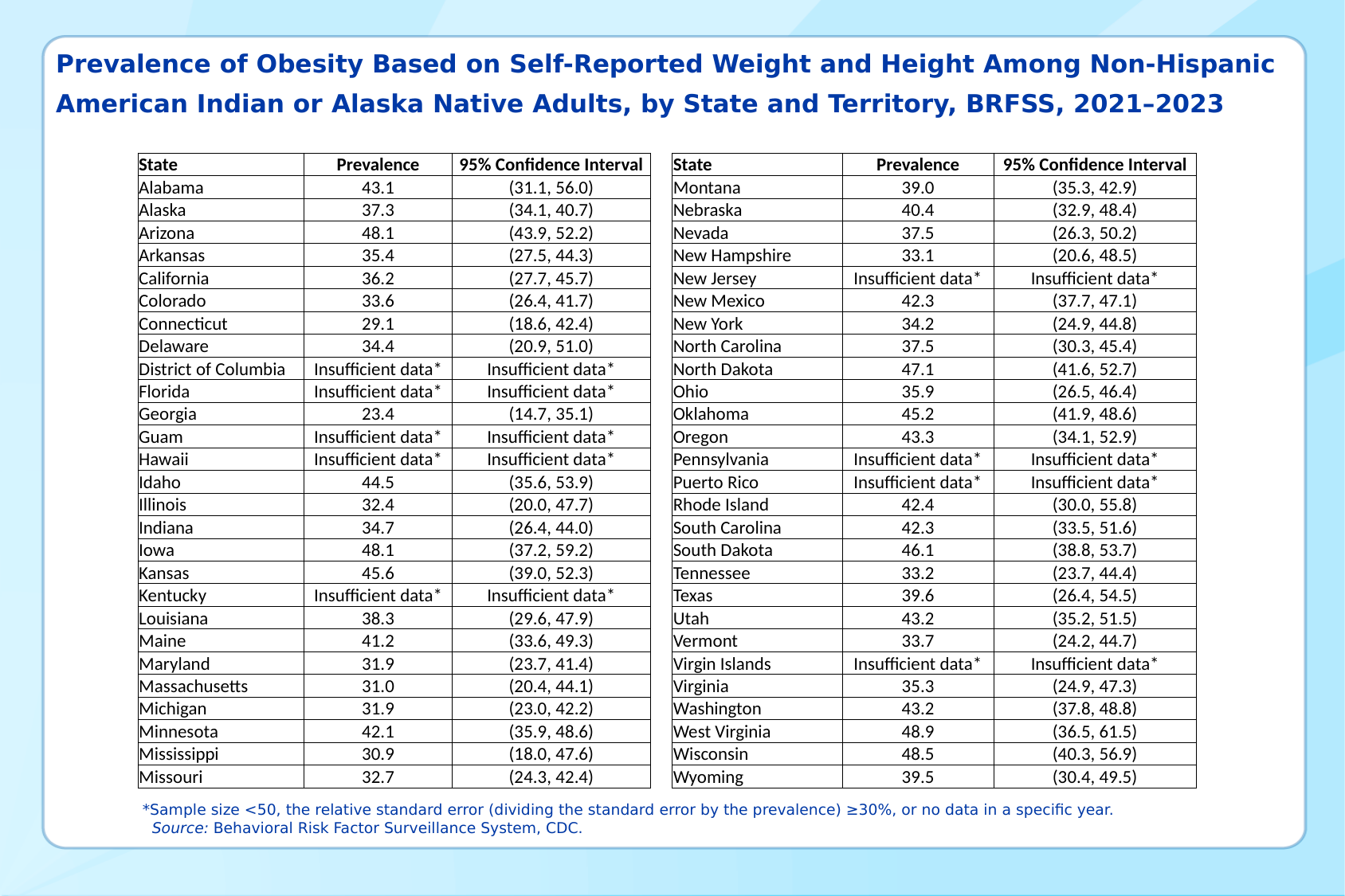

# Prevalence of Obesity Based on Self-Reported Weight and Height Among Non-Hispanic American Indian or Alaska Native Adults, by State and Territory, BRFSS, 2021–2023
| State | Prevalence | 95% Confidence Interval |
| --- | --- | --- |
| Montana | 39.0 | (35.3, 42.9) |
| Nebraska | 40.4 | (32.9, 48.4) |
| Nevada | 37.5 | (26.3, 50.2) |
| New Hampshire | 33.1 | (20.6, 48.5) |
| New Jersey | Insufficient data\* | Insufficient data\* |
| New Mexico | 42.3 | (37.7, 47.1) |
| New York | 34.2 | (24.9, 44.8) |
| North Carolina | 37.5 | (30.3, 45.4) |
| North Dakota | 47.1 | (41.6, 52.7) |
| Ohio | 35.9 | (26.5, 46.4) |
| Oklahoma | 45.2 | (41.9, 48.6) |
| Oregon | 43.3 | (34.1, 52.9) |
| Pennsylvania | Insufficient data\* | Insufficient data\* |
| Puerto Rico | Insufficient data\* | Insufficient data\* |
| Rhode Island | 42.4 | (30.0, 55.8) |
| South Carolina | 42.3 | (33.5, 51.6) |
| South Dakota | 46.1 | (38.8, 53.7) |
| Tennessee | 33.2 | (23.7, 44.4) |
| Texas | 39.6 | (26.4, 54.5) |
| Utah | 43.2 | (35.2, 51.5) |
| Vermont | 33.7 | (24.2, 44.7) |
| Virgin Islands | Insufficient data\* | Insufficient data\* |
| Virginia | 35.3 | (24.9, 47.3) |
| Washington | 43.2 | (37.8, 48.8) |
| West Virginia | 48.9 | (36.5, 61.5) |
| Wisconsin | 48.5 | (40.3, 56.9) |
| Wyoming | 39.5 | (30.4, 49.5) |
| State | Prevalence | 95% Confidence Interval |
| --- | --- | --- |
| Alabama | 43.1 | (31.1, 56.0) |
| Alaska | 37.3 | (34.1, 40.7) |
| Arizona | 48.1 | (43.9, 52.2) |
| Arkansas | 35.4 | (27.5, 44.3) |
| California | 36.2 | (27.7, 45.7) |
| Colorado | 33.6 | (26.4, 41.7) |
| Connecticut | 29.1 | (18.6, 42.4) |
| Delaware | 34.4 | (20.9, 51.0) |
| District of Columbia | Insufficient data\* | Insufficient data\* |
| Florida | Insufficient data\* | Insufficient data\* |
| Georgia | 23.4 | (14.7, 35.1) |
| Guam | Insufficient data\* | Insufficient data\* |
| Hawaii | Insufficient data\* | Insufficient data\* |
| Idaho | 44.5 | (35.6, 53.9) |
| Illinois | 32.4 | (20.0, 47.7) |
| Indiana | 34.7 | (26.4, 44.0) |
| Iowa | 48.1 | (37.2, 59.2) |
| Kansas | 45.6 | (39.0, 52.3) |
| Kentucky | Insufficient data\* | Insufficient data\* |
| Louisiana | 38.3 | (29.6, 47.9) |
| Maine | 41.2 | (33.6, 49.3) |
| Maryland | 31.9 | (23.7, 41.4) |
| Massachusetts | 31.0 | (20.4, 44.1) |
| Michigan | 31.9 | (23.0, 42.2) |
| Minnesota | 42.1 | (35.9, 48.6) |
| Mississippi | 30.9 | (18.0, 47.6) |
| Missouri | 32.7 | (24.3, 42.4) |
*Sample size <50, the relative standard error (dividing the standard error by the prevalence) ≥30%, or no data in a specific year.
  Source: Behavioral Risk Factor Surveillance System, CDC.